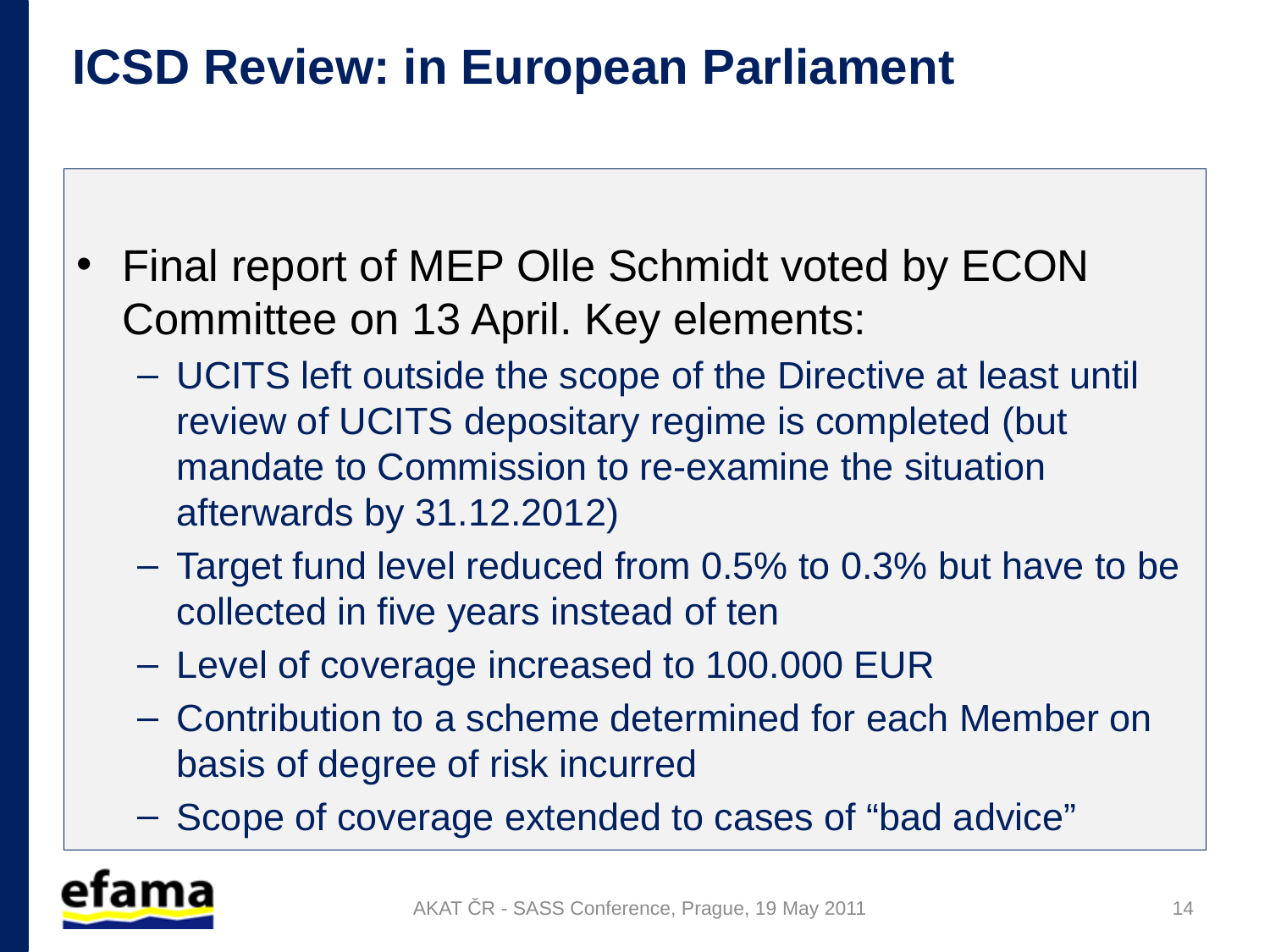

# ICSD Review: in European Parliament

Final report of MEP Olle Schmidt voted by ECON Committee on 13 April. Key elements:
UCITS left outside the scope of the Directive at least until review of UCITS depositary regime is completed (but mandate to Commission to re-examine the situation afterwards by 31.12.2012)
Target fund level reduced from 0.5% to 0.3% but have to be collected in five years instead of ten
Level of coverage increased to 100.000 EUR
Contribution to a scheme determined for each Member on basis of degree of risk incurred
Scope of coverage extended to cases of “bad advice”

AKAT ČR - SASS Conference, Prague, 19 May 2011
14